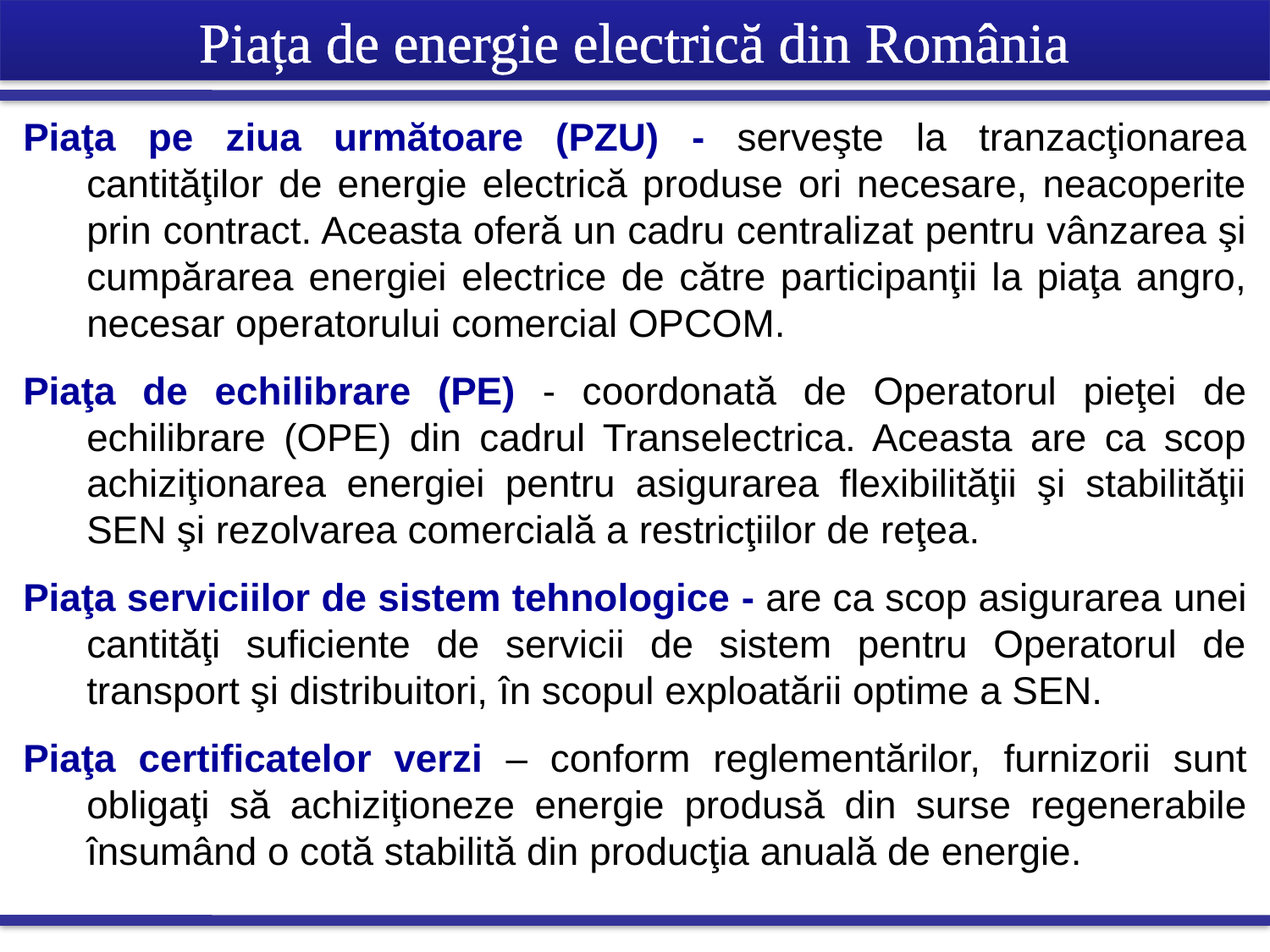

Piața de energie electrică din România

Piaţa pe ziua următoare (PZU) - serveşte la tranzacţionarea cantităţilor de energie electrică produse ori necesare, neacoperite prin contract. Aceasta oferă un cadru centralizat pentru vânzarea şi cumpărarea energiei electrice de către participanţii la piaţa angro, necesar operatorului comercial OPCOM.
Piaţa de echilibrare (PE) - coordonată de Operatorul pieţei de echilibrare (OPE) din cadrul Transelectrica. Aceasta are ca scop achiziţionarea energiei pentru asigurarea flexibilităţii şi stabilităţii SEN şi rezolvarea comercială a restricţiilor de reţea.
Piaţa serviciilor de sistem tehnologice - are ca scop asigurarea unei cantităţi suficiente de servicii de sistem pentru Operatorul de transport şi distribuitori, în scopul exploatării optime a SEN.
Piaţa certificatelor verzi – conform reglementărilor, furnizorii sunt obligaţi să achiziţioneze energie produsă din surse regenerabile însumând o cotă stabilită din producţia anuală de energie.